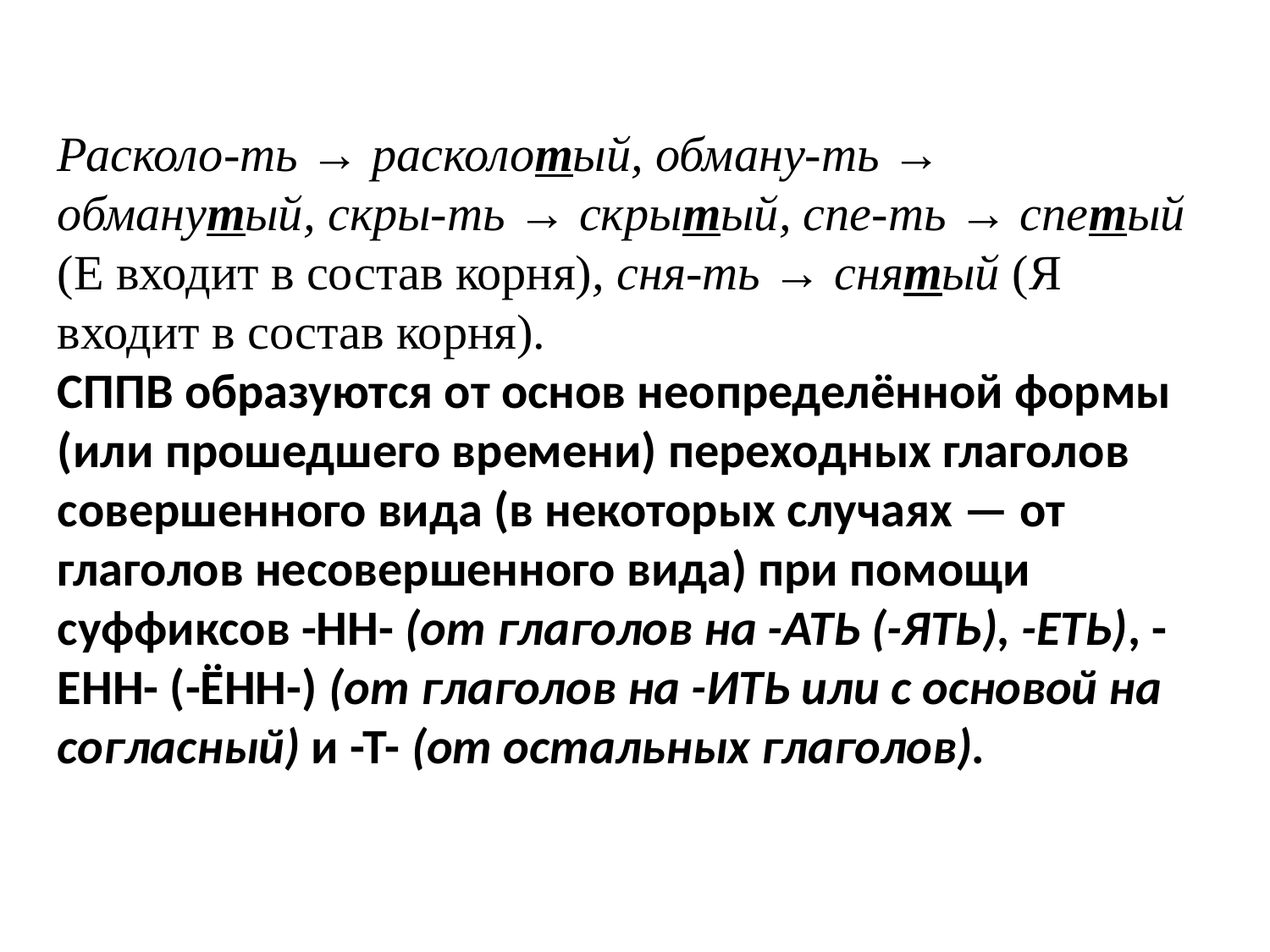

Расколо-ть → расколотый, обману-ть → обманутый, скры-ть → скрытый, спе-ть → спетый (Е входит в состав корня), сня-ть → снятый (Я входит в состав корня).
СППВ образуются от основ неопределённой формы (или прошедшего времени) переходных глаголов совершенного вида (в некоторых случаях — от глаголов несовершенного вида) при помощи суффиксов -НН- (от глаголов на -АТЬ (-ЯТЬ), -ЕТЬ), -ЕНН- (-ЁНН-) (от глаголов на -ИТЬ или с основой на согласный) и -Т- (от остальных глаголов).